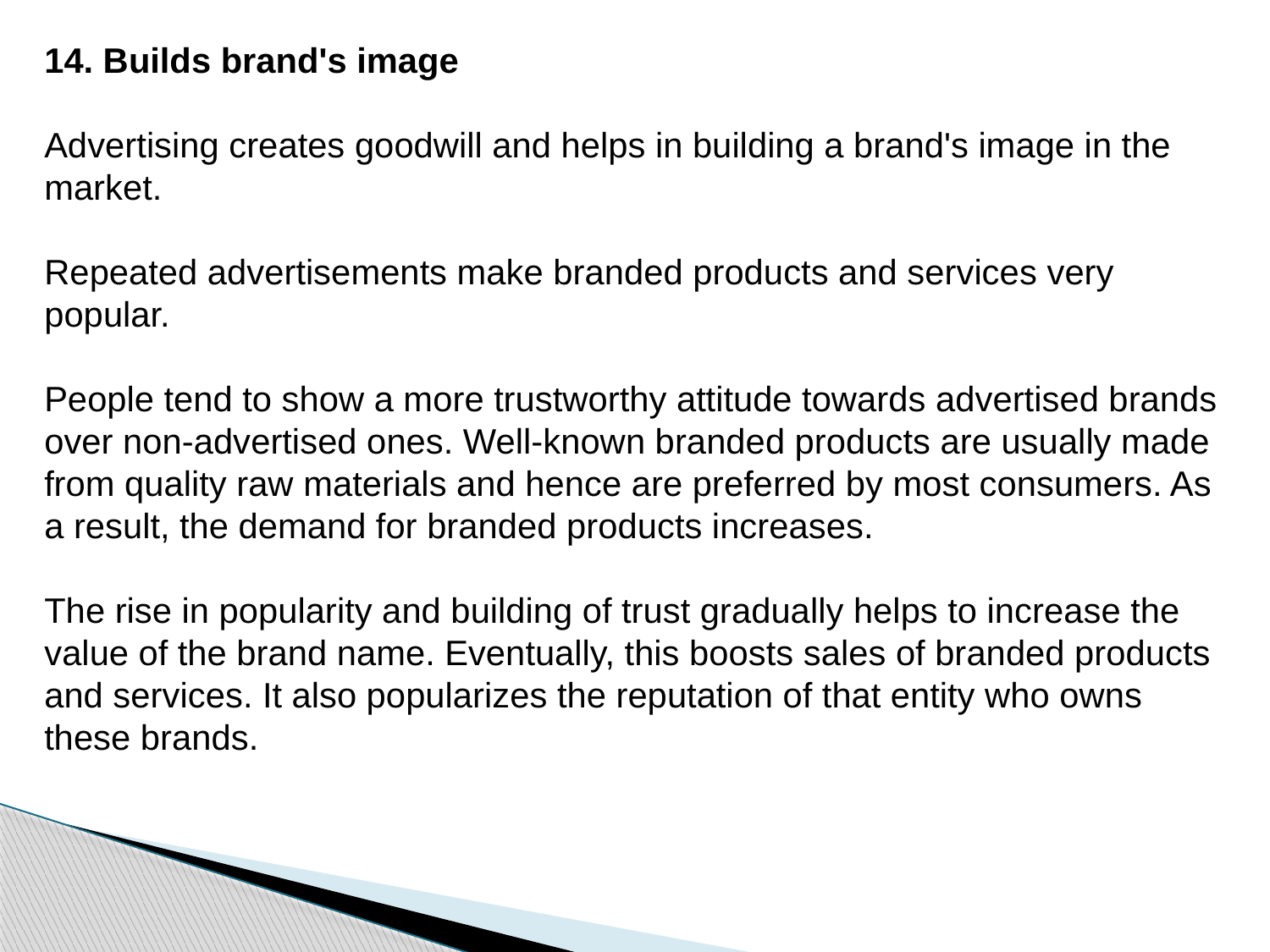

14. Builds brand's image
Advertising creates goodwill and helps in building a brand's image in the market.

Repeated advertisements make branded products and services very popular.

People tend to show a more trustworthy attitude towards advertised brands over non-advertised ones. Well-known branded products are usually made from quality raw materials and hence are preferred by most consumers. As a result, the demand for branded products increases.

The rise in popularity and building of trust gradually helps to increase the value of the brand name. Eventually, this boosts sales of branded products and services. It also popularizes the reputation of that entity who owns these brands.